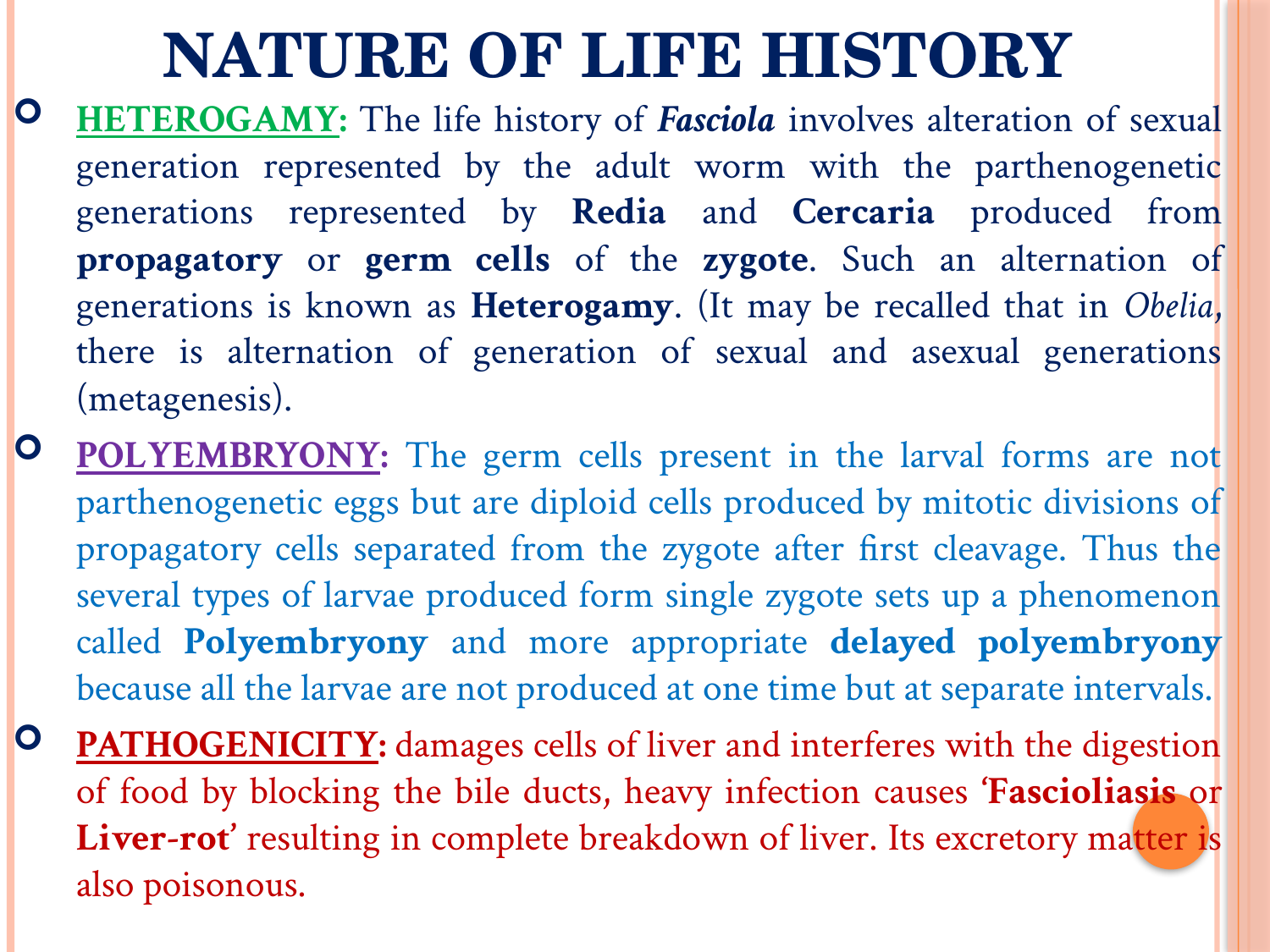

# Nature Of Life History
HETEROGAMY: The life history of Fasciola involves alteration of sexual generation represented by the adult worm with the parthenogenetic generations represented by Redia and Cercaria produced from propagatory or germ cells of the zygote. Such an alternation of generations is known as Heterogamy. (It may be recalled that in Obelia, there is alternation of generation of sexual and asexual generations (metagenesis).
POLYEMBRYONY: The germ cells present in the larval forms are not parthenogenetic eggs but are diploid cells produced by mitotic divisions of propagatory cells separated from the zygote after first cleavage. Thus the several types of larvae produced form single zygote sets up a phenomenon called Polyembryony and more appropriate delayed polyembryony because all the larvae are not produced at one time but at separate intervals.
PATHOGENICITY: damages cells of liver and interferes with the digestion of food by blocking the bile ducts, heavy infection causes ‘Fascioliasis or Liver-rot’ resulting in complete breakdown of liver. Its excretory matter is also poisonous.